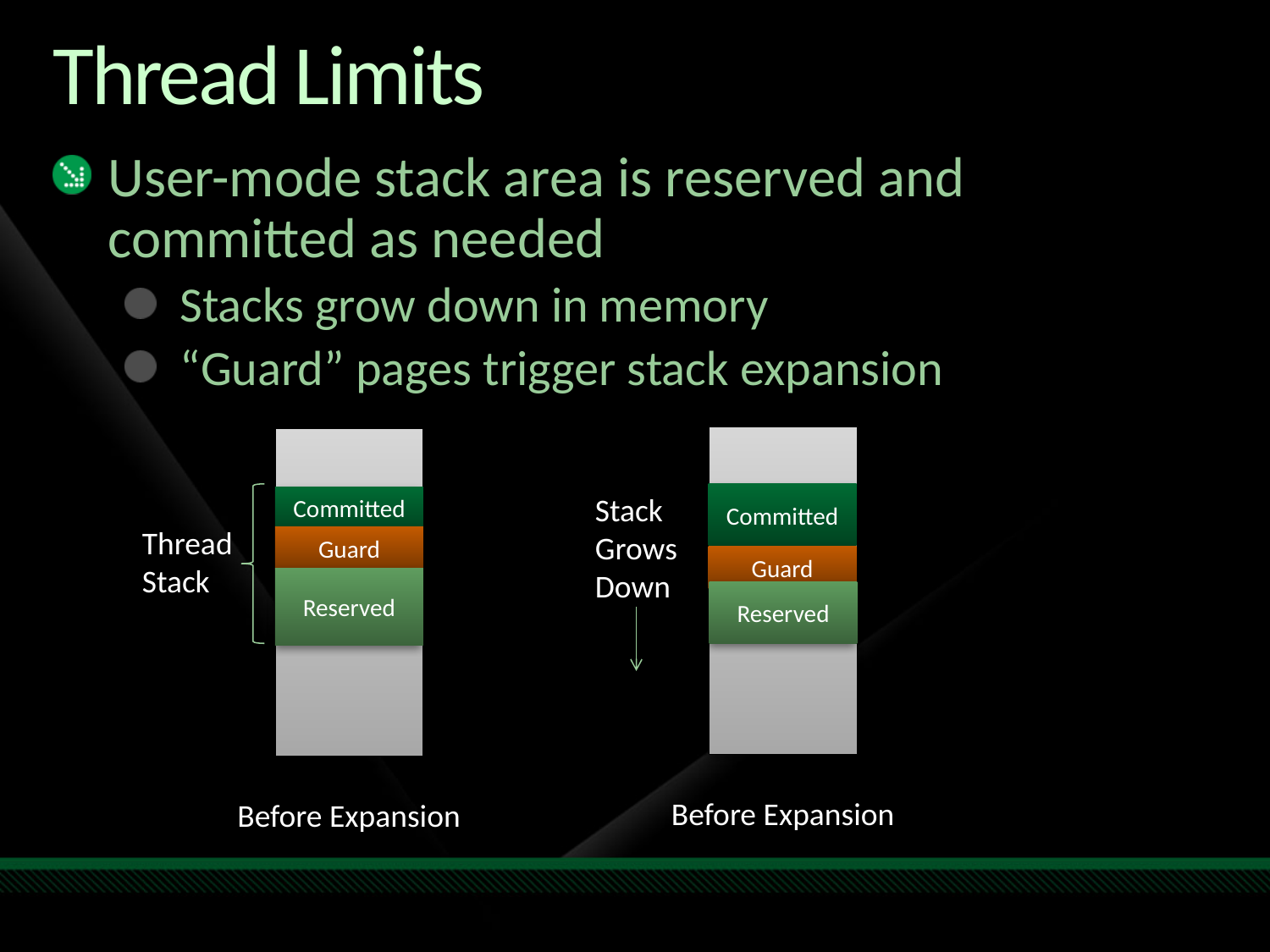

# Thread Limits
User-mode stack area is reserved and committed as needed
Stacks grow down in memory
“Guard” pages trigger stack expansion

Stack
Grows
Down
Committed
Committed
Thread
Stack
Guard
Guard
Reserved
Reserved
Before Expansion
Before Expansion